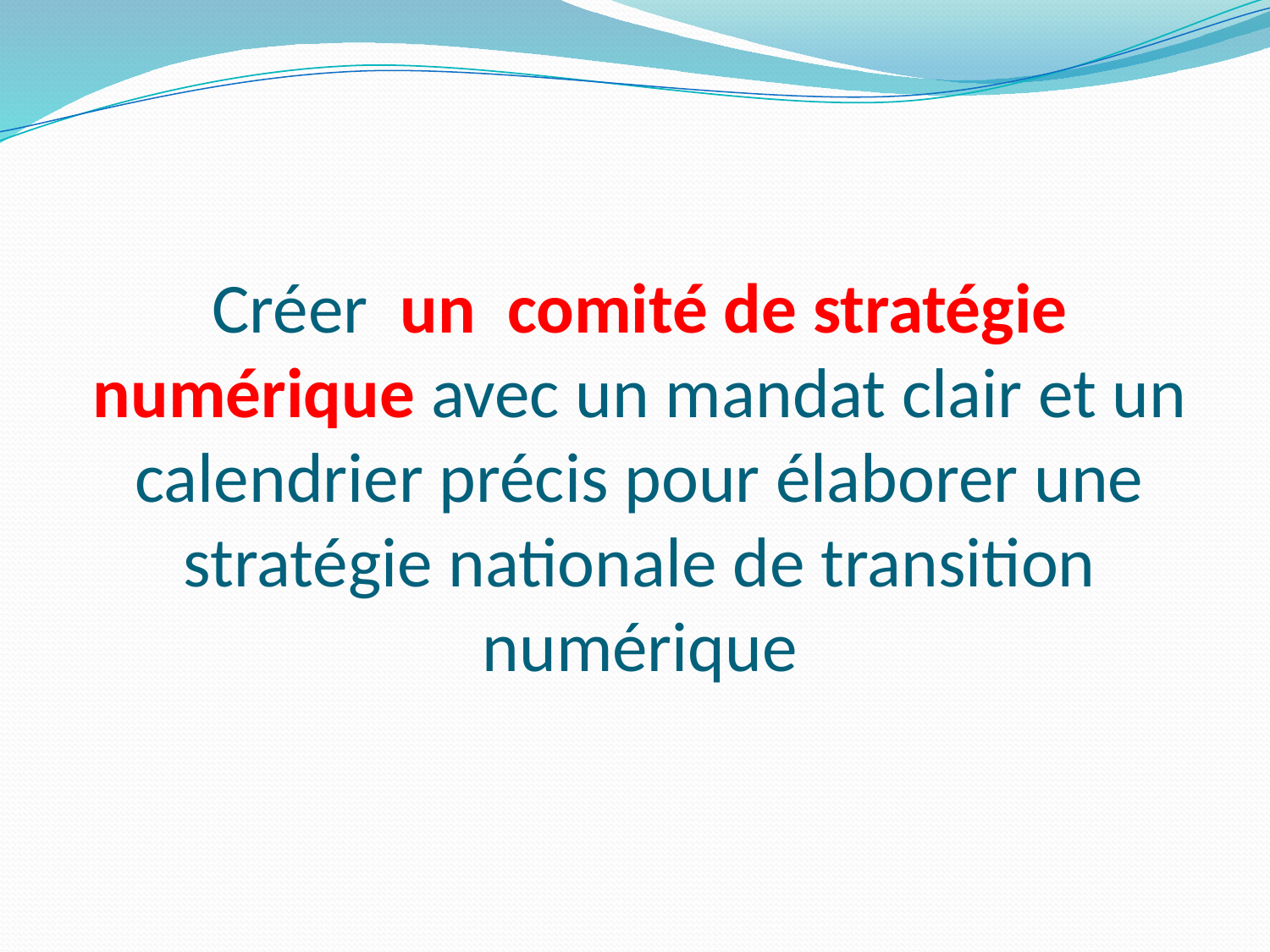

# Créer  un  comité de stratégie numérique avec un mandat clair et un calendrier précis pour élaborer une stratégie nationale de transition numérique